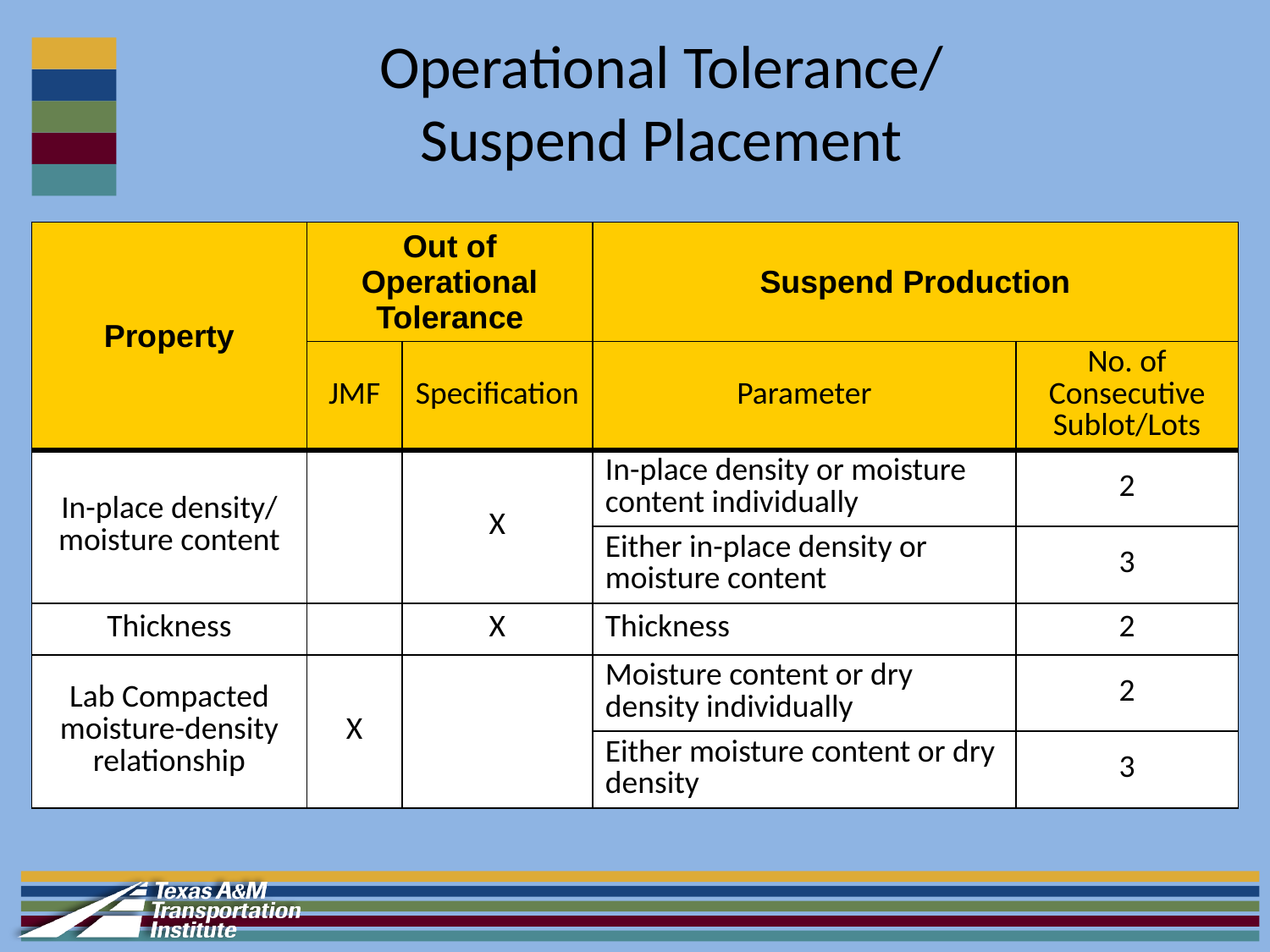

# Operational Tolerance/ Suspend Placement
| Property | Out of Operational Tolerance |  | Suspend Production |  |
| --- | --- | --- | --- | --- |
|  | JMF | Specification | Parameter | No. of Consecutive Sublot/Lots |
| In-place density/ moisture content |  | X | In-place density or moisture content individually | 2 |
|  |  |  | Either in-place density or moisture content | 3 |
| Thickness |  | X | Thickness | 2 |
| Lab Compacted moisture-density relationship | X |  | Moisture content or dry density individually | 2 |
|  |  |  | Either moisture content or dry density | 3 |